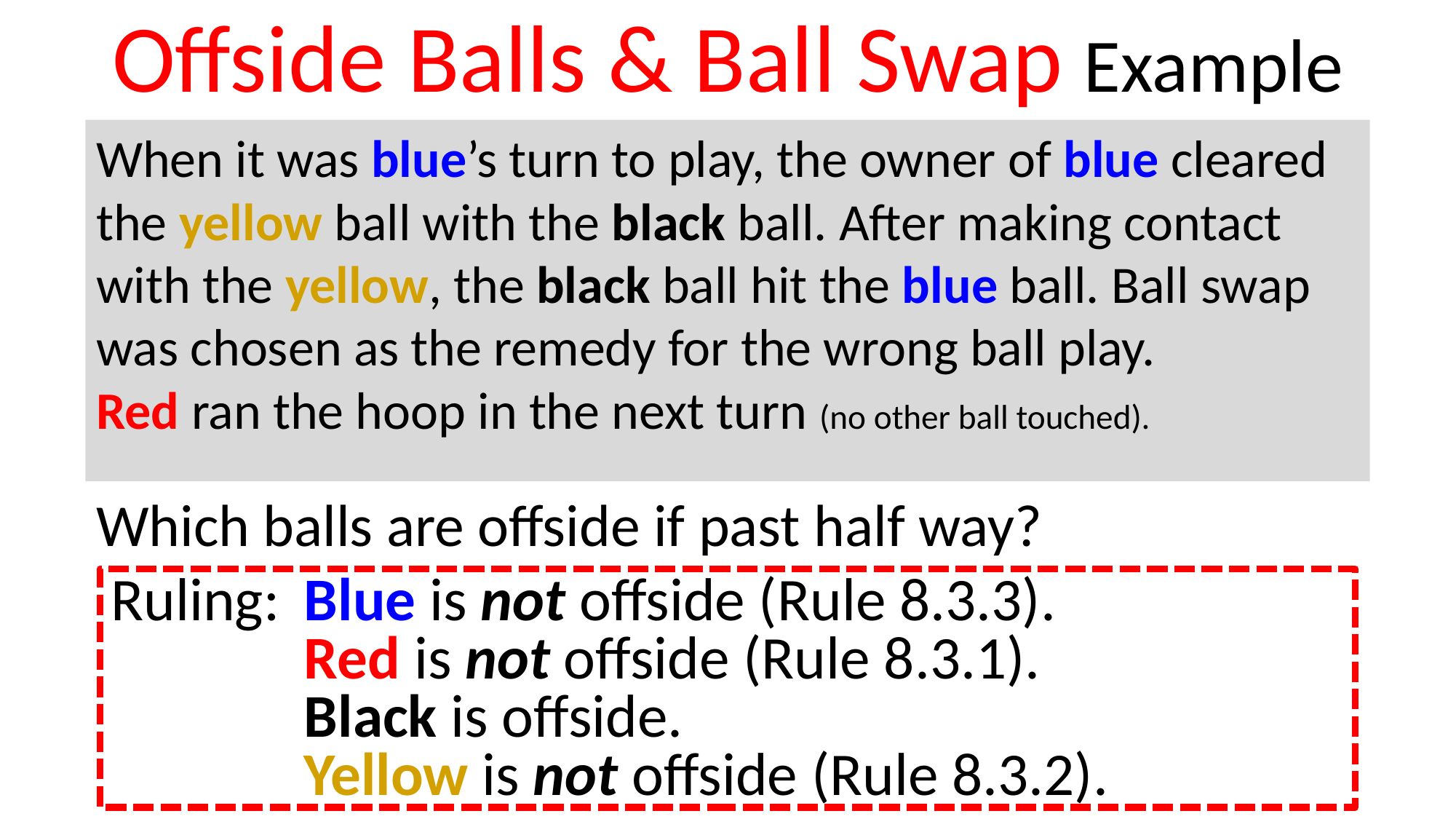

# Offside Balls & Ball Swap Example
When it was blue’s turn to play, the owner of blue cleared the yellow ball with the black ball. After making contact with the yellow, the black ball hit the blue ball. Ball swap was chosen as the remedy for the wrong ball play.
Red ran the hoop in the next turn (no other ball touched).

Which balls are offside if past half way?

Ruling:	Blue is not offside (Rule 8.3.3).
Red is not offside (Rule 8.3.1).
Black is offside.
Yellow is not offside (Rule 8.3.2).